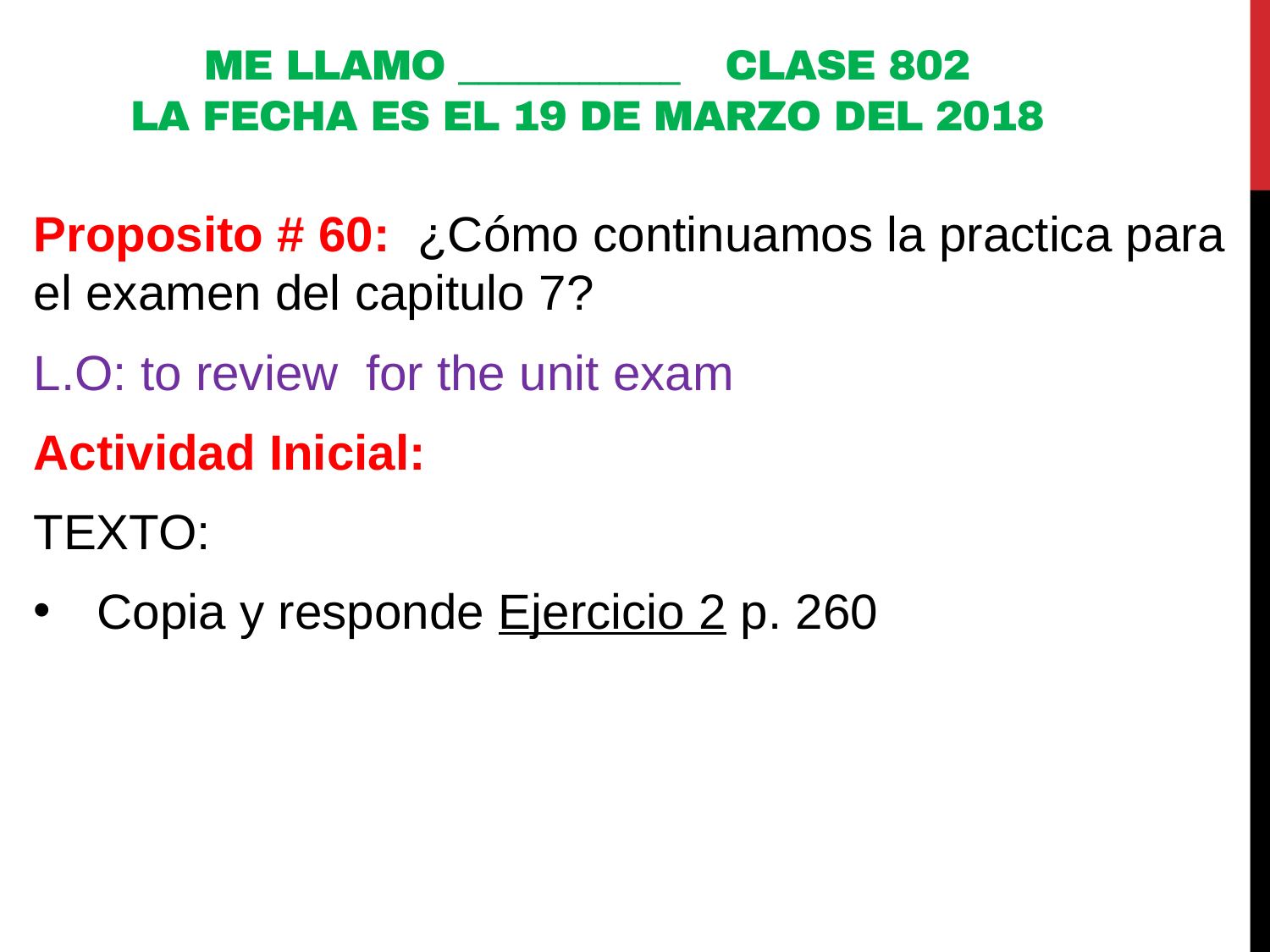

Me llamo ___________	 Clase 802
la fecha es el 19 de marzo del 2018

Proposito # 60:  ¿Cómo continuamos la practica para el examen del capitulo 7?
L.O: to review  for the unit exam
Actividad Inicial:
TEXTO:
Copia y responde Ejercicio 2 p. 260